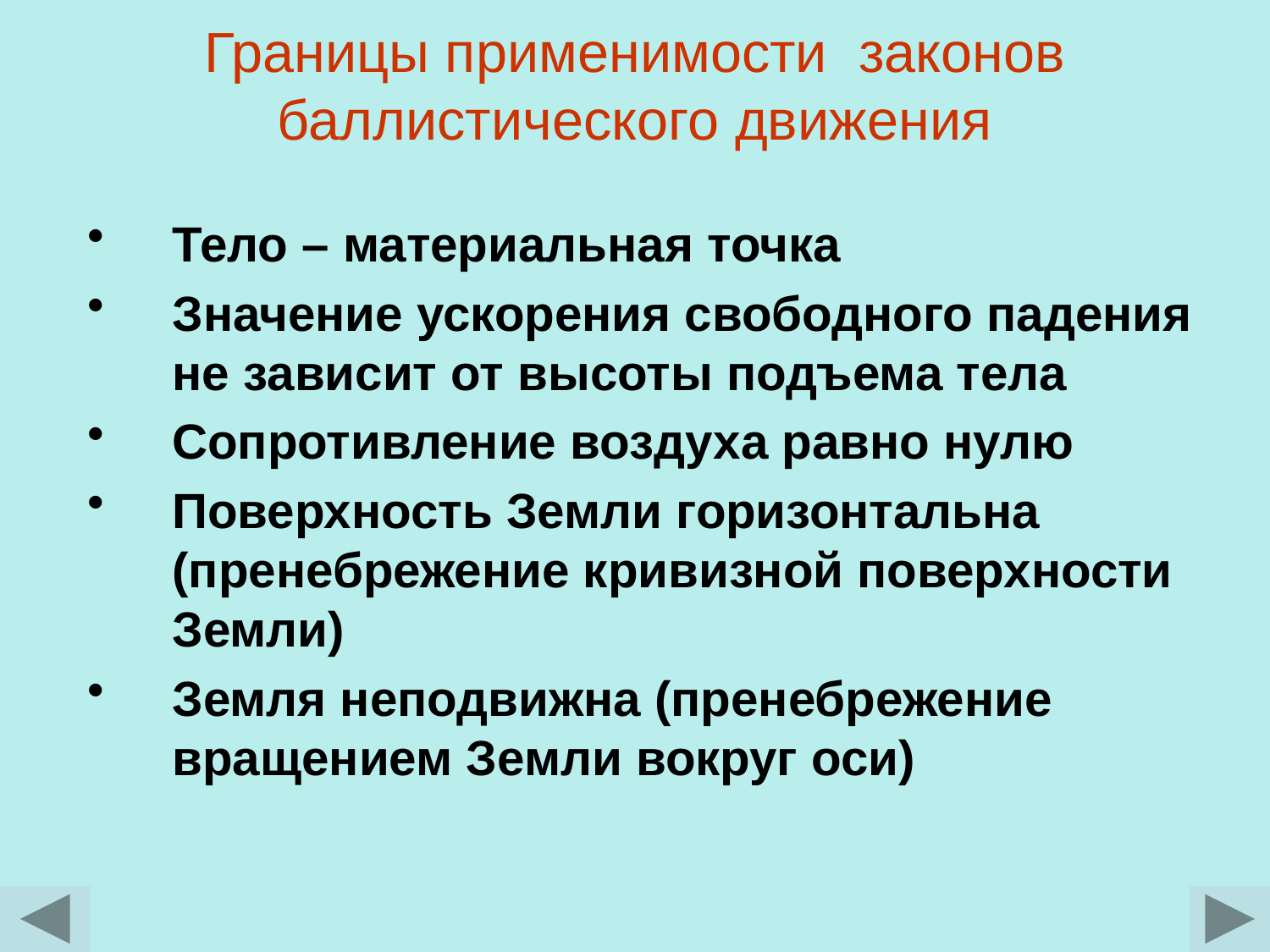

# Границы применимости  законов баллистического движения
Тело – материальная точка
Значение ускорения свободного падения не зависит от высоты подъема тела
Сопротивление воздуха равно нулю
Поверхность Земли горизонтальна (пренебрежение кривизной поверхности Земли)
Земля неподвижна (пренебрежение вращением Земли вокруг оси)